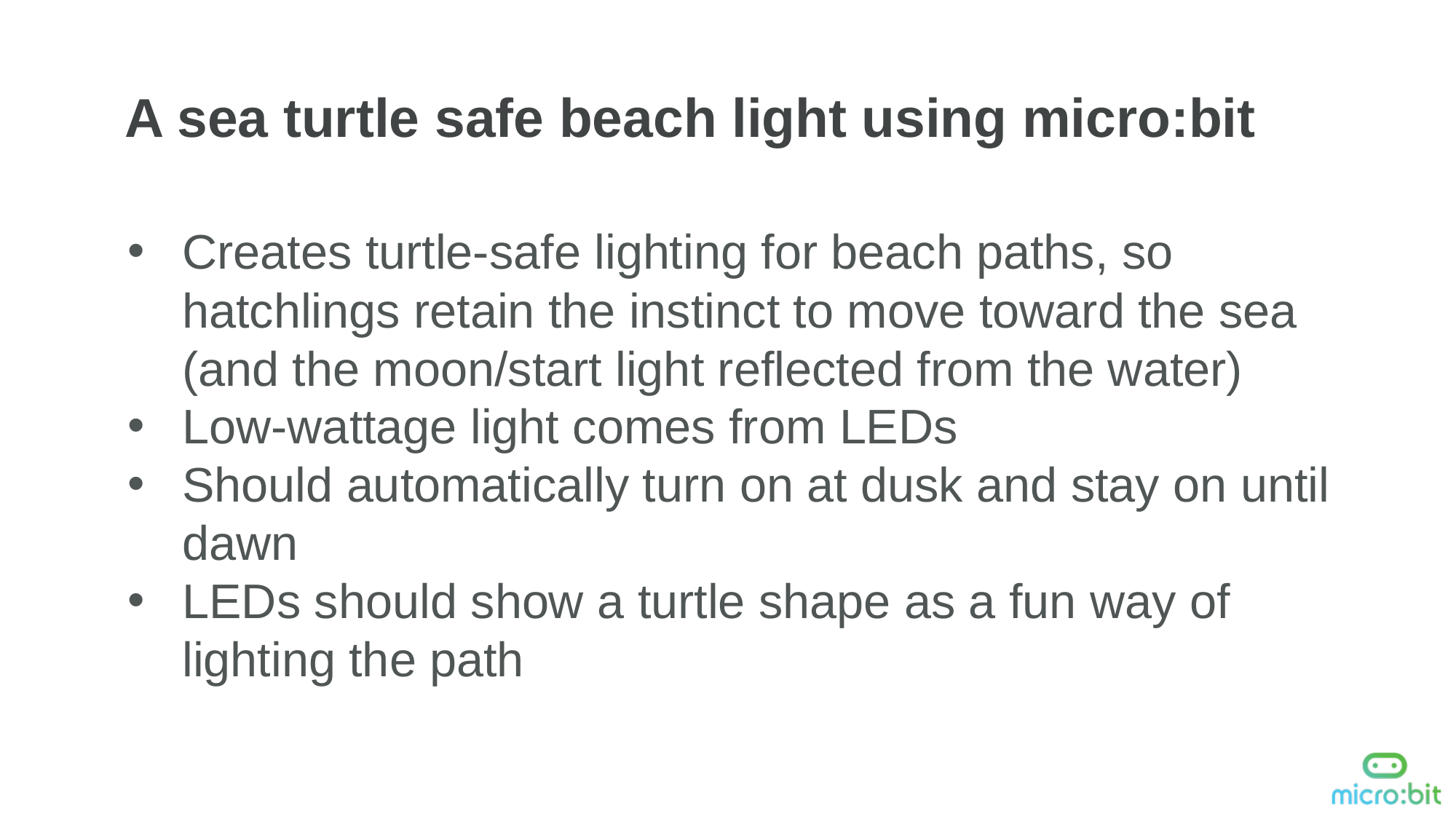

A sea turtle safe beach light using micro:bit

Creates turtle-safe lighting for beach paths, so hatchlings retain the instinct to move toward the sea (and the moon/start light reflected from the water)
Low-wattage light comes from LEDs
Should automatically turn on at dusk and stay on until dawn
LEDs should show a turtle shape as a fun way of lighting the path